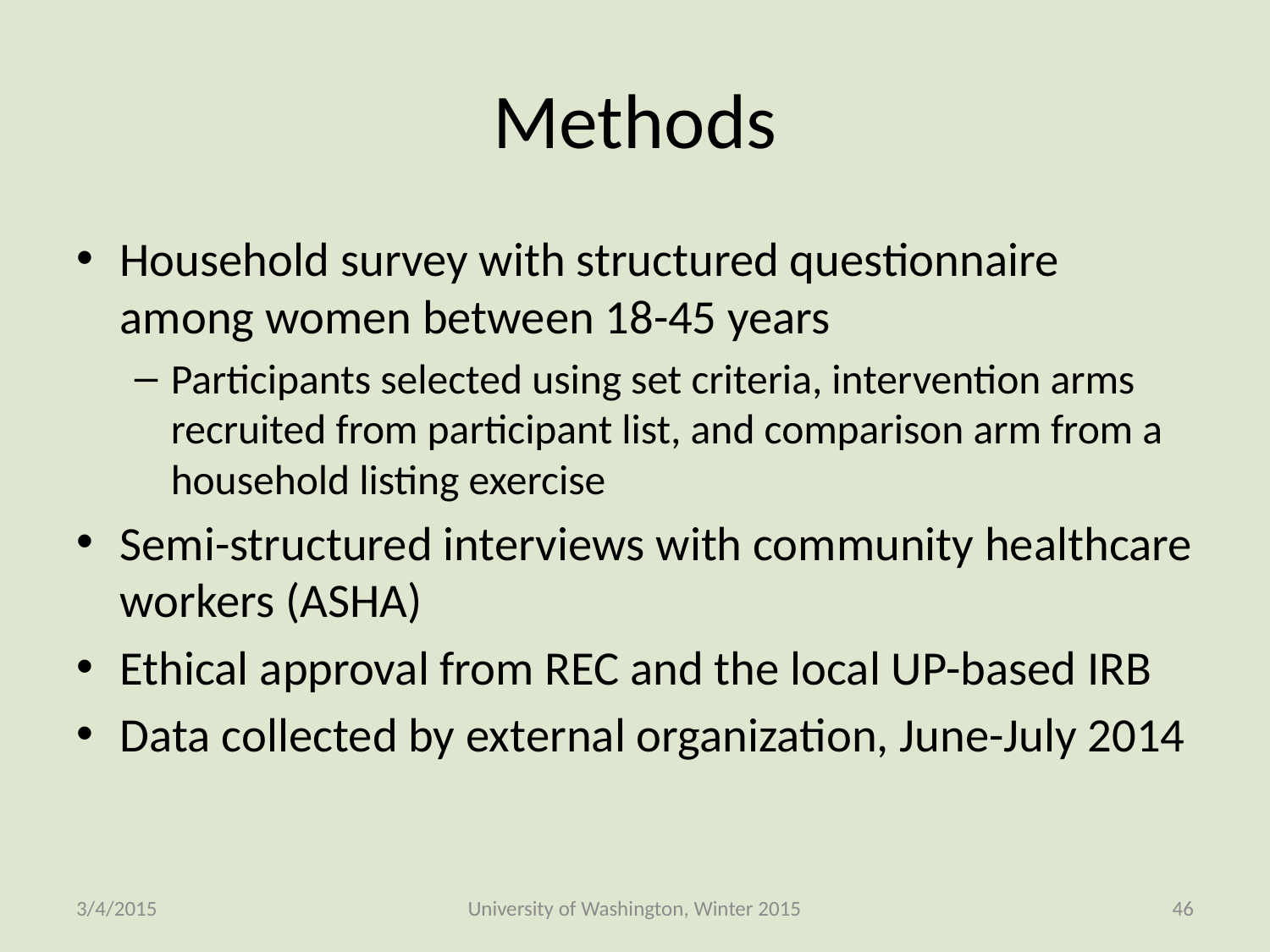

# Methods
Household survey with structured questionnaire among women between 18-45 years
Participants selected using set criteria, intervention arms recruited from participant list, and comparison arm from a household listing exercise
Semi-structured interviews with community healthcare workers (ASHA)
Ethical approval from REC and the local UP-based IRB
Data collected by external organization, June-July 2014

3/4/2015
University of Washington, Winter 2015
46